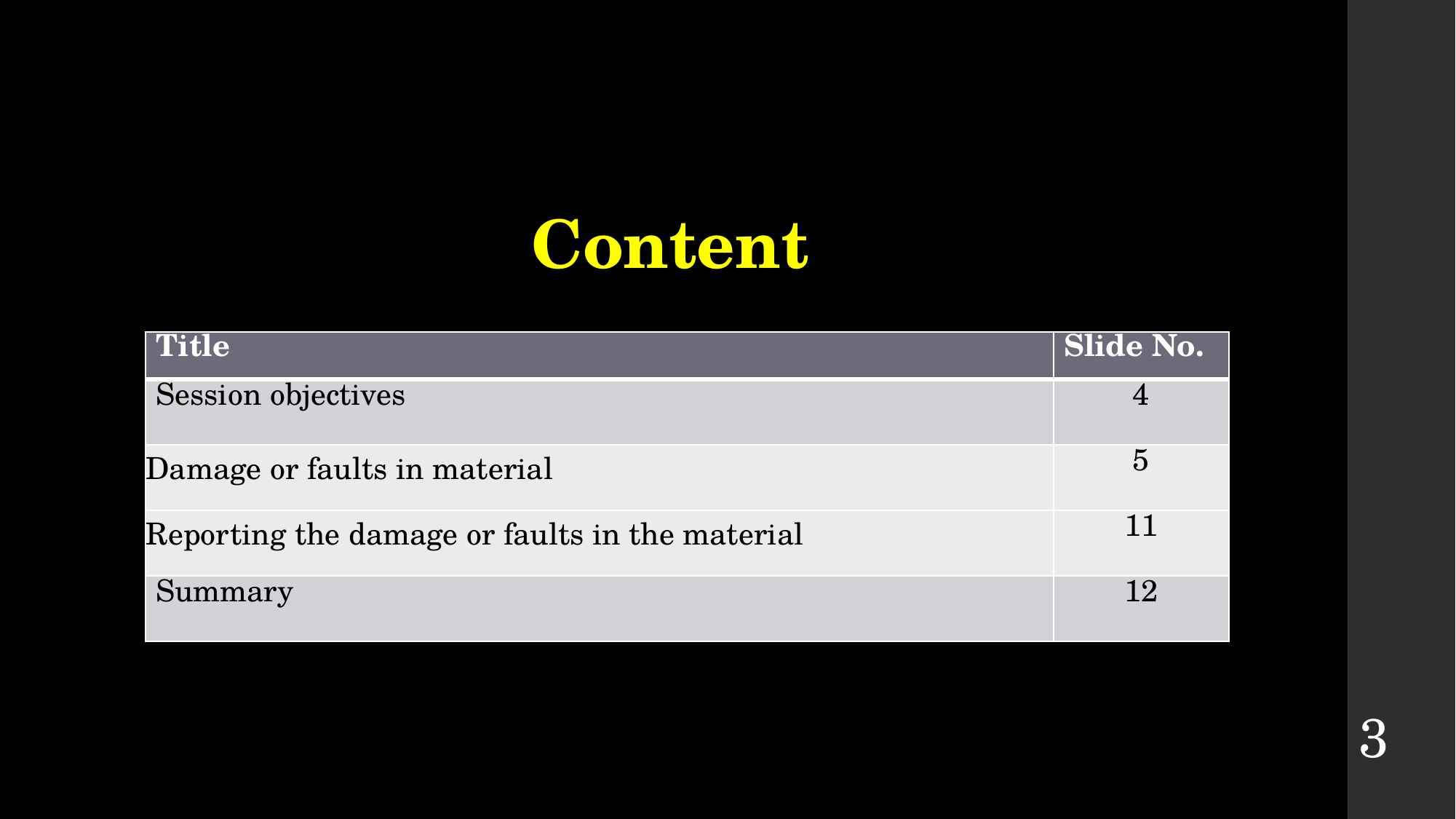

# Content
| Title | Slide No. |
| --- | --- |
| Session objectives | 4 |
| Damage or faults in material | 5 |
| Reporting the damage or faults in the material | 11 |
| Summary | 12 |
3